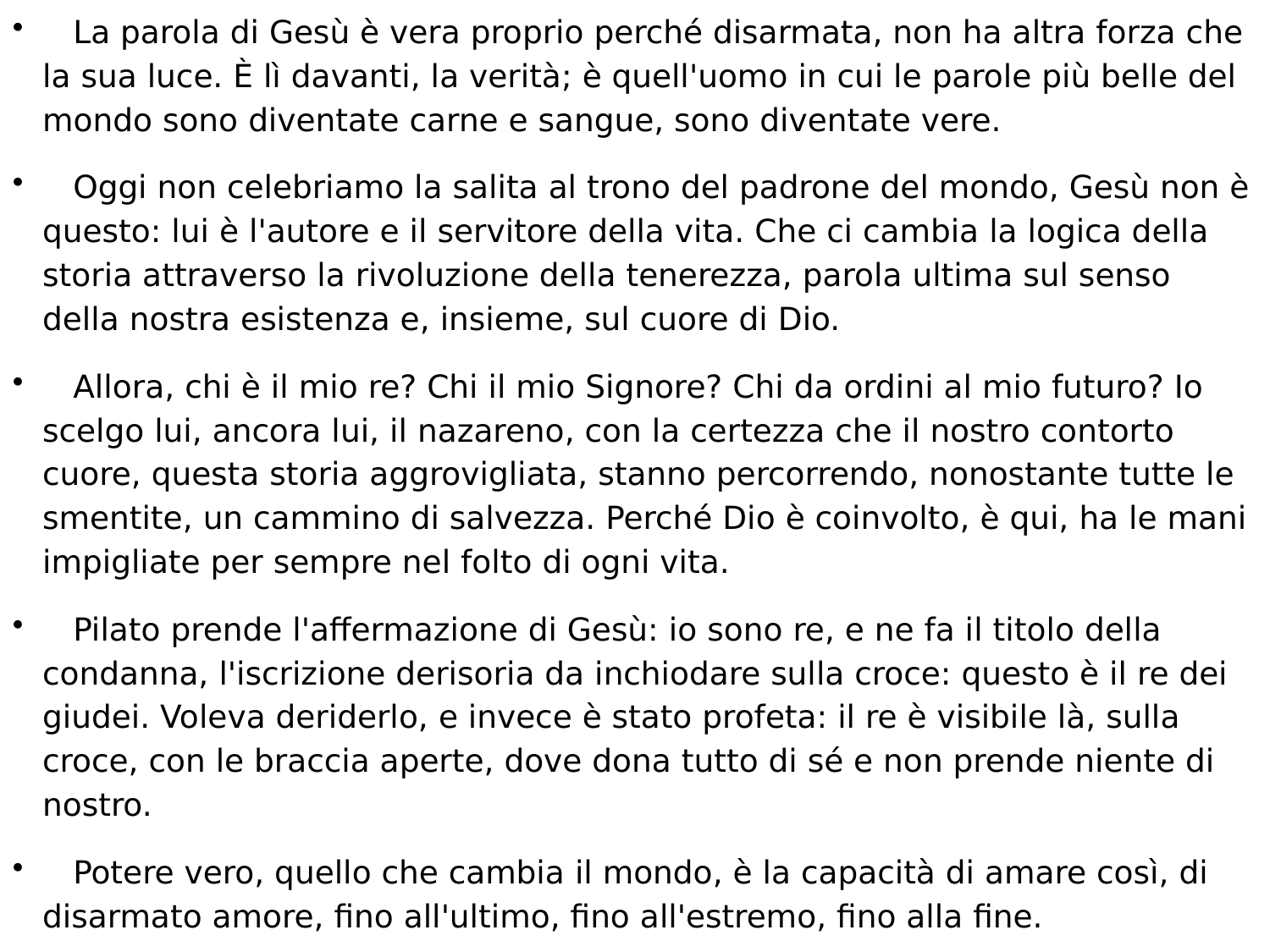

La parola di Gesù è vera proprio perché disarmata, non ha altra forza che la sua luce. È lì davanti, la verità; è quell'uomo in cui le parole più belle del mondo sono diventate carne e sangue, sono diventate vere.
   Oggi non celebriamo la salita al trono del padrone del mondo, Gesù non è questo: lui è l'autore e il servitore della vita. Che ci cambia la logica della storia attraverso la rivoluzione della tenerezza, parola ultima sul senso della nostra esistenza e, insieme, sul cuore di Dio.
   Allora, chi è il mio re? Chi il mio Signore? Chi da ordini al mio futuro? Io scelgo lui, ancora lui, il nazareno, con la certezza che il nostro contorto cuore, questa storia aggrovigliata, stanno percorrendo, nonostante tutte le smentite, un cammino di salvezza. Perché Dio è coinvolto, è qui, ha le mani impigliate per sempre nel folto di ogni vita.
   Pilato prende l'affermazione di Gesù: io sono re, e ne fa il titolo della condanna, l'iscrizione derisoria da inchiodare sulla croce: questo è il re dei giudei. Voleva deriderlo, e invece è stato profeta: il re è visibile là, sulla croce, con le braccia aperte, dove dona tutto di sé e non prende niente di nostro.
   Potere vero, quello che cambia il mondo, è la capacità di amare così, di disarmato amore, fino all'ultimo, fino all'estremo, fino alla fine.